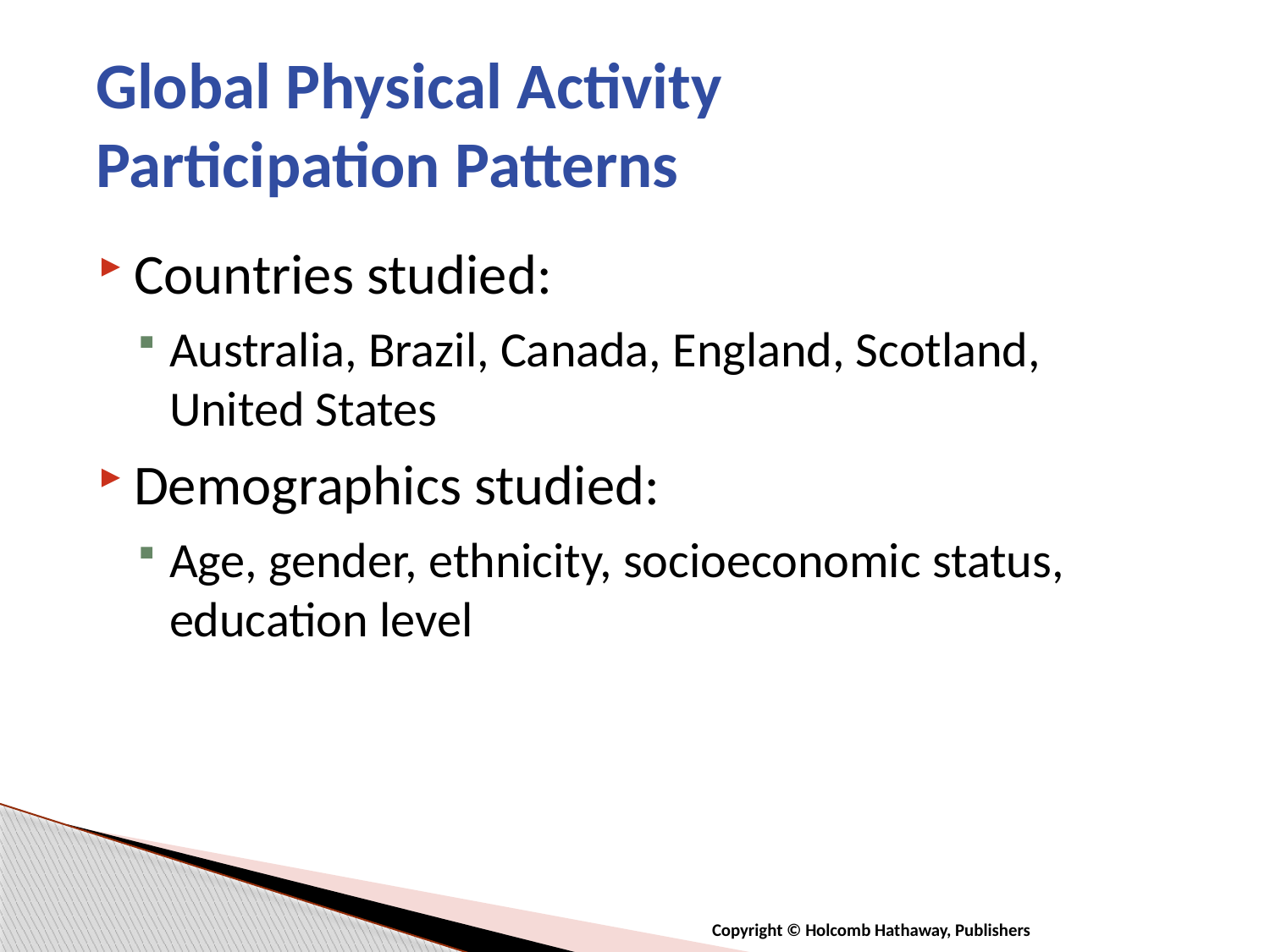

# Global Physical Activity Participation Patterns
Countries studied:
Australia, Brazil, Canada, England, Scotland, United States
Demographics studied:
Age, gender, ethnicity, socioeconomic status, education level

Copyright © Holcomb Hathaway, Publishers